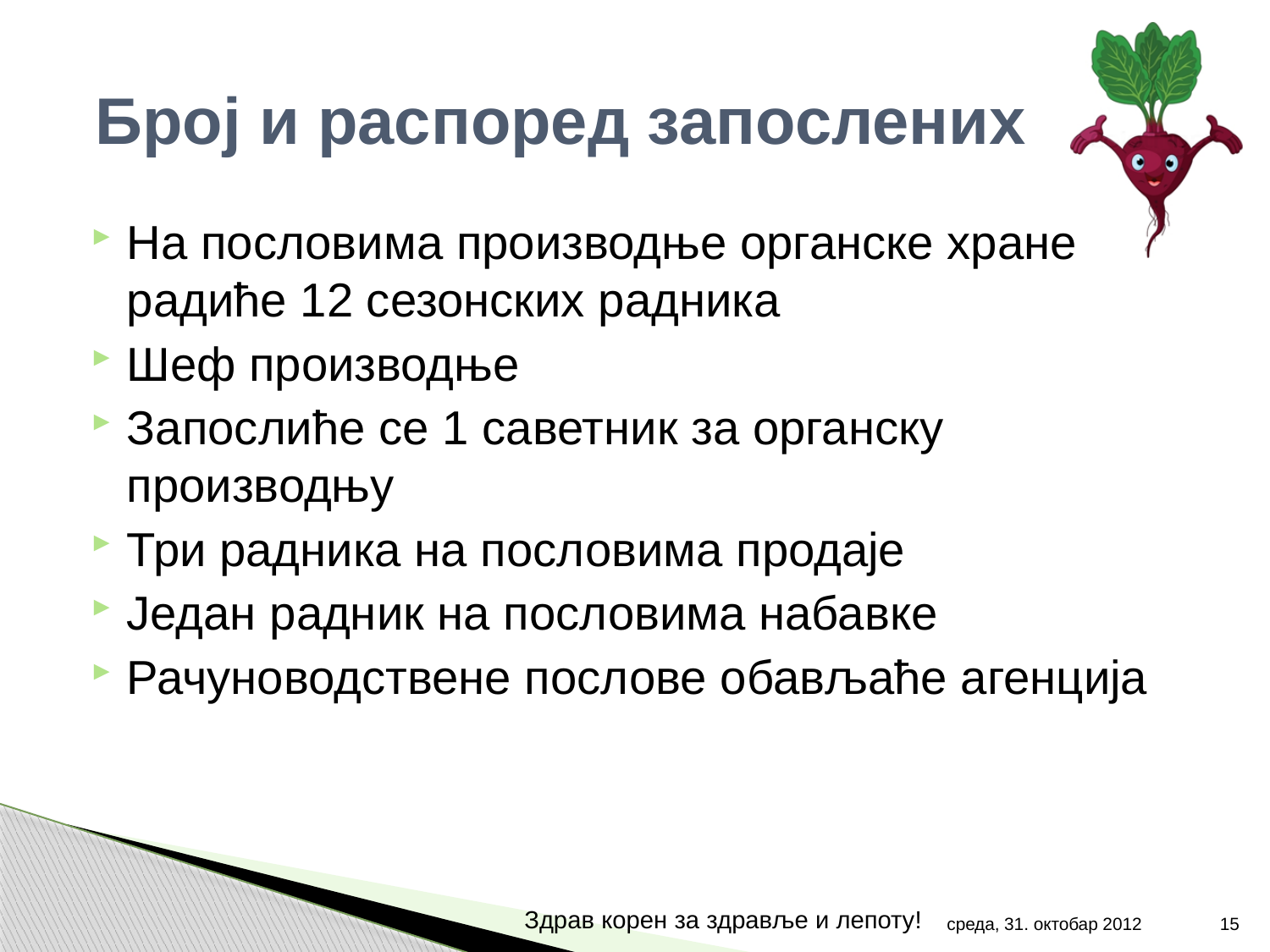

# Број и распоред запослених
На пословима производње органске хране радиће 12 сезонских радника
Шеф производње
Запослиће се 1 саветник за органску производњу
Три радника на пословима продаје
Један радник на пословима набавке
Рачуноводствене послове обављаће агенција

Здрав корен за здравље и лепоту!
среда, 31. октобар 2012
15